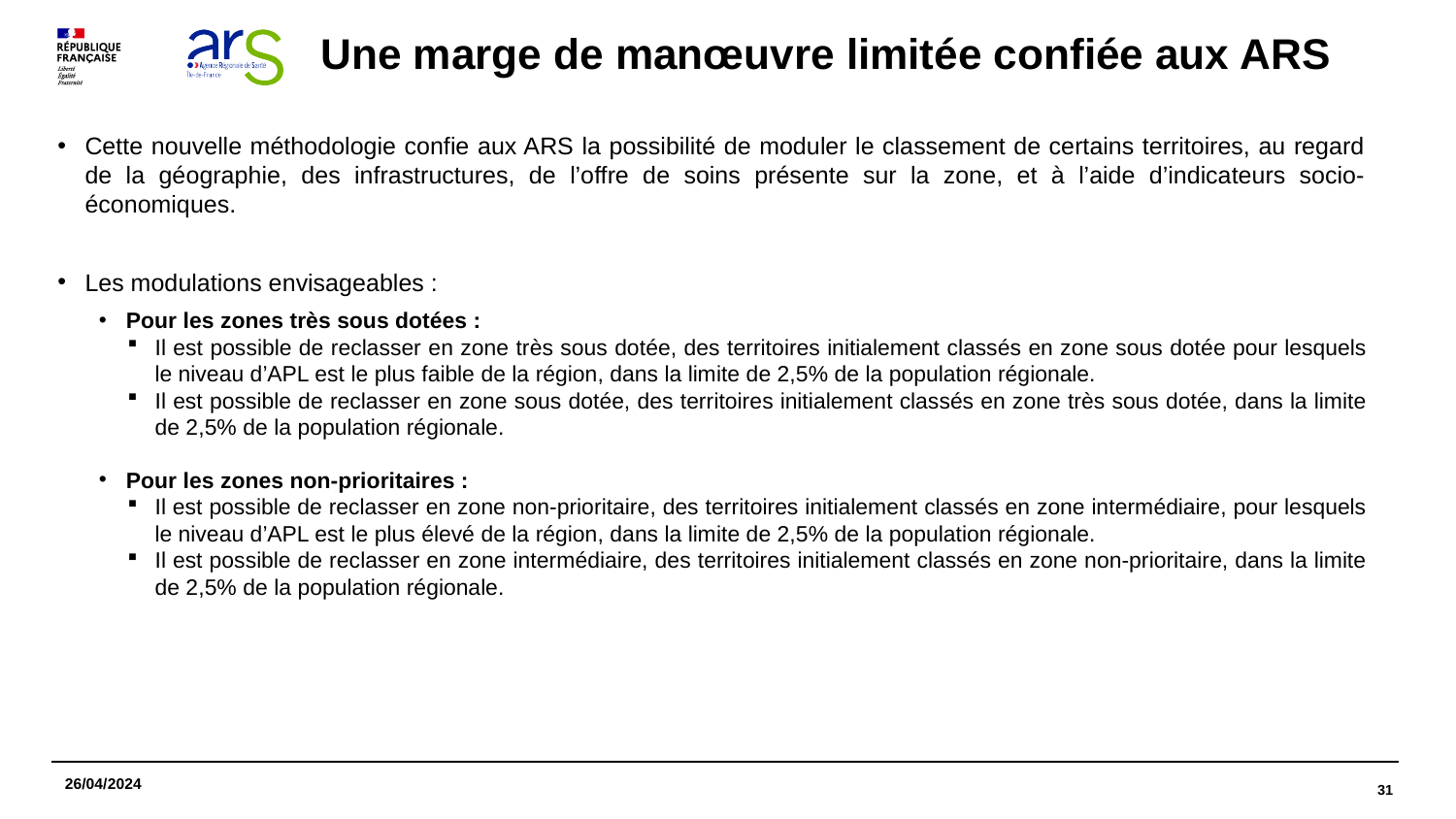

# Une marge de manœuvre limitée confiée aux ARS
Cette nouvelle méthodologie confie aux ARS la possibilité de moduler le classement de certains territoires, au regard de la géographie, des infrastructures, de l’offre de soins présente sur la zone, et à l’aide d’indicateurs socio-économiques.

Les modulations envisageables :
Pour les zones très sous dotées :
Il est possible de reclasser en zone très sous dotée, des territoires initialement classés en zone sous dotée pour lesquels le niveau d’APL est le plus faible de la région, dans la limite de 2,5% de la population régionale.
Il est possible de reclasser en zone sous dotée, des territoires initialement classés en zone très sous dotée, dans la limite de 2,5% de la population régionale.

Pour les zones non-prioritaires :
Il est possible de reclasser en zone non-prioritaire, des territoires initialement classés en zone intermédiaire, pour lesquels le niveau d’APL est le plus élevé de la région, dans la limite de 2,5% de la population régionale.
Il est possible de reclasser en zone intermédiaire, des territoires initialement classés en zone non-prioritaire, dans la limite de 2,5% de la population régionale.

26/04/2024
31